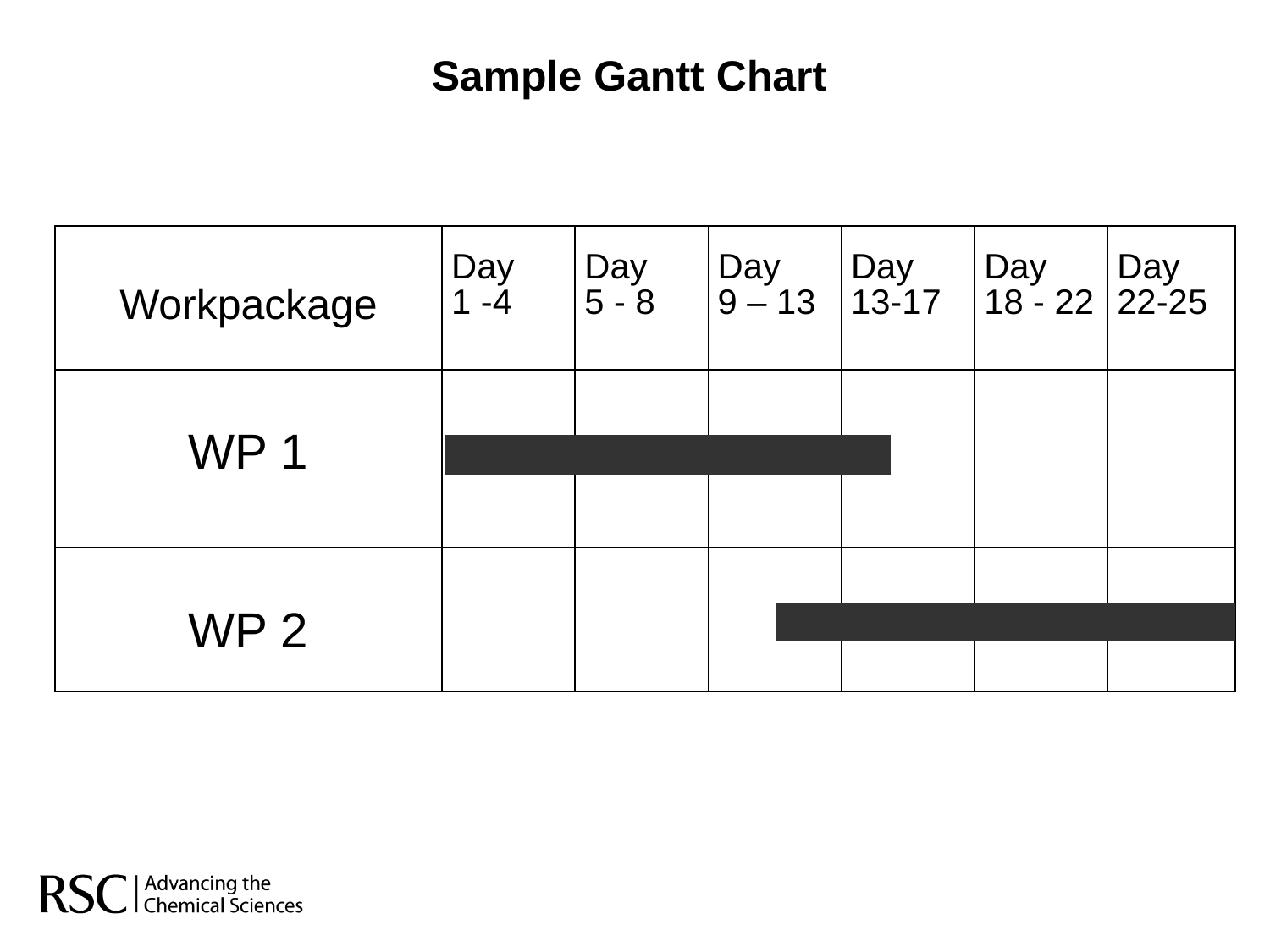

Sample Gantt Chart
| Workpackage | Day 1 -4 | Day 5 - 8 | Day 9 – 13 | Day 13-17 | Day 18 - 22 | Day 22-25 |
| --- | --- | --- | --- | --- | --- | --- |
| WP 1 |  |  |  |  |  |  |
| WP 2 |  |  |  |  |  |  |